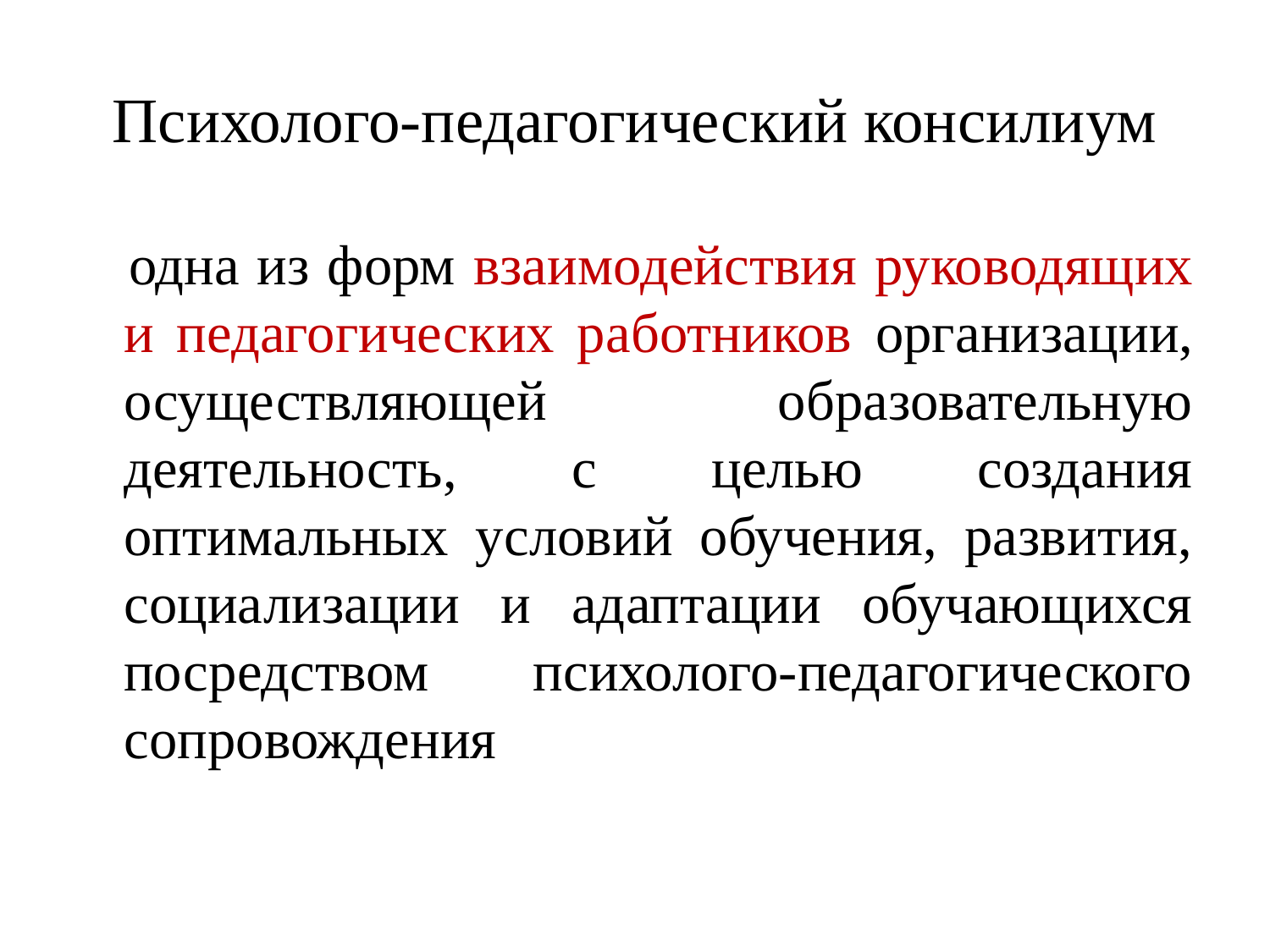

# Психолого-педагогический консилиум
   одна из форм взаимодействия руководящих и педагогических работников организации, осуществляющей образовательную деятельность, с целью создания оптимальных условий обучения, развития, социализации и адаптации обучающихся посредством психолого-педагогического сопровождения